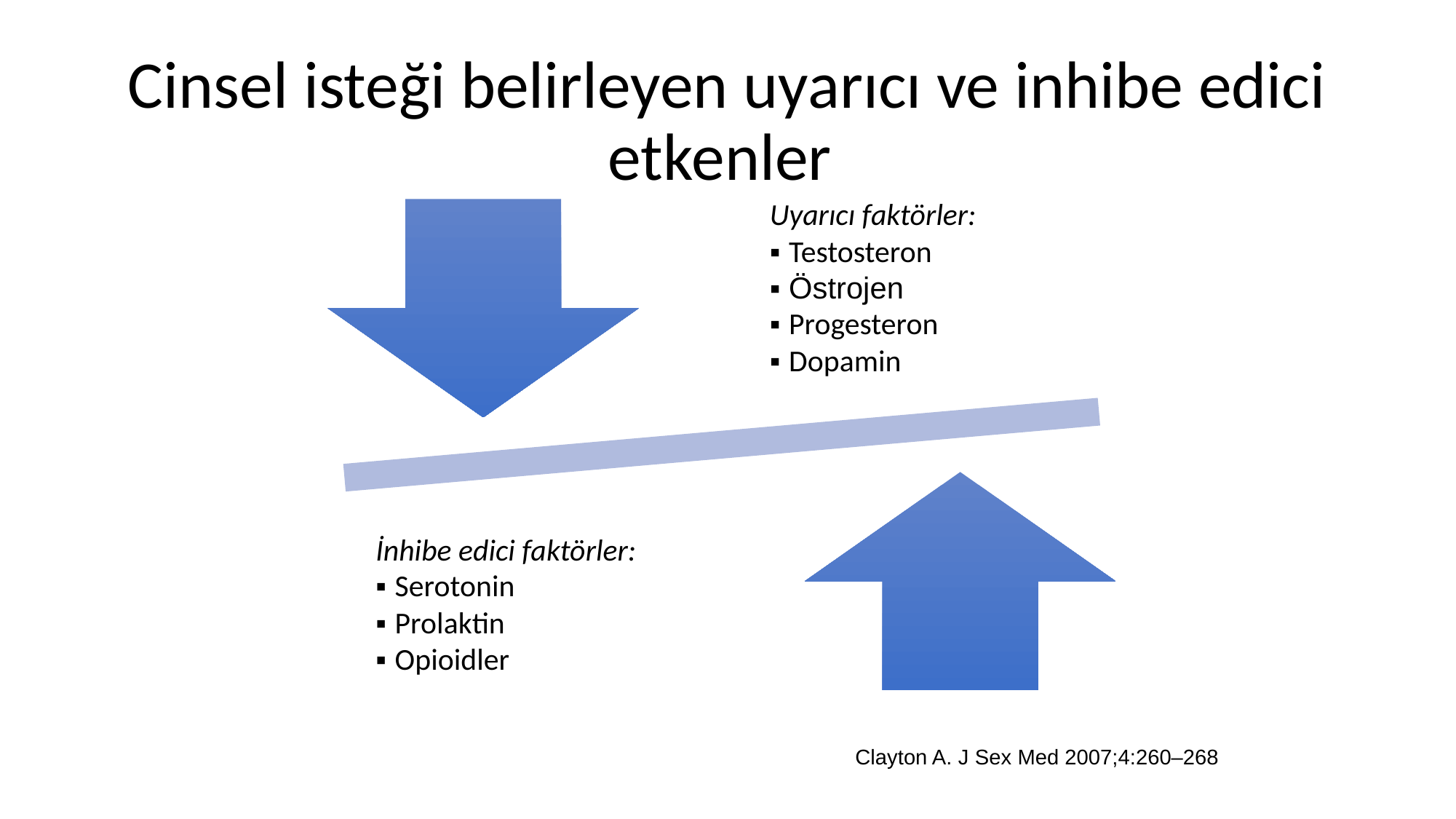

# Cinsel isteği belirleyen uyarıcı ve inhibe edici etkenler
Uyarıcı faktörler:
▪ Testosteron
▪ Östrojen
▪ Progesteron
▪ Dopamin
İnhibe edici faktörler:
▪ Serotonin
▪ Prolaktin
▪ Opioidler
Clayton A. J Sex Med 2007;4:260–268